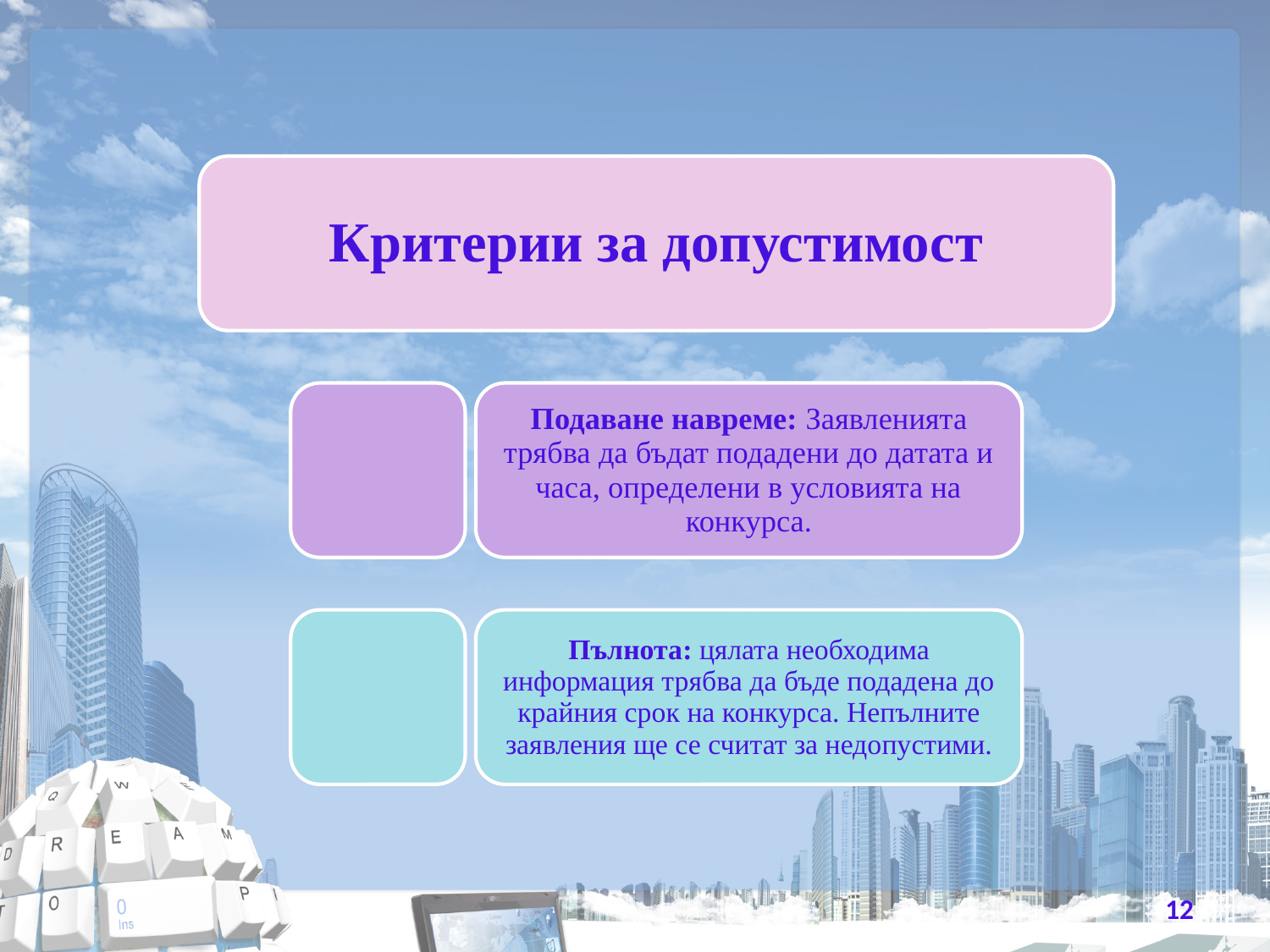

Критерии за допустимост
Подаване навреме: Заявленията трябва да бъдат подадени до датата и часа, определени в условията на конкурса.
Пълнота: цялата необходима информация трябва да бъде подадена до крайния срок на конкурса. Непълните заявления ще се считат за недопустими.
12